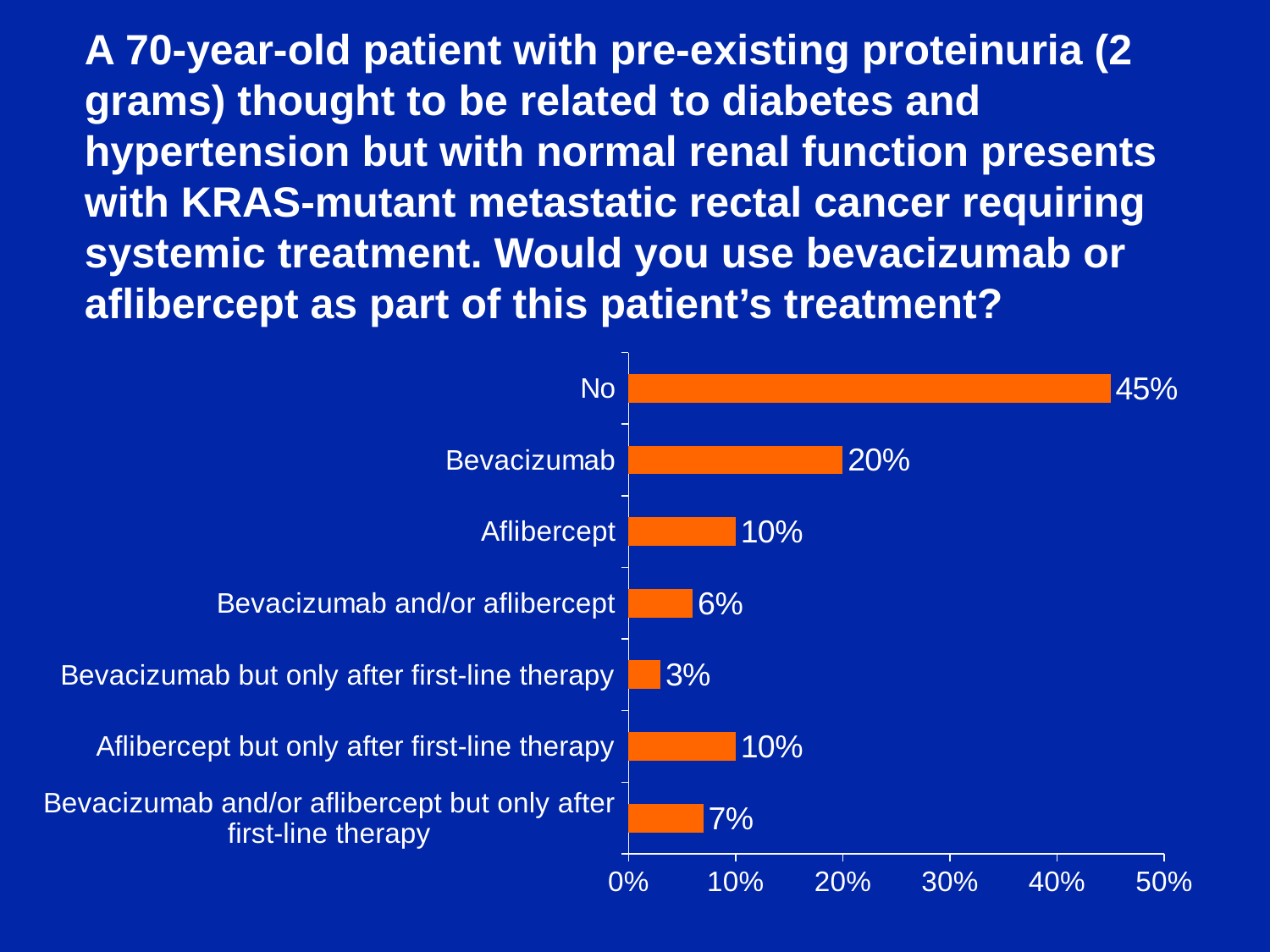

A 70-year-old patient with pre-existing proteinuria (2 grams) thought to be related to diabetes and hypertension but with normal renal function presents with KRAS-mutant metastatic rectal cancer requiring systemic treatment. Would you use bevacizumab or aflibercept as part of this patient’s treatment?

### Chart

| Category | Series 1 |
|---|---|
| Bevacizumab and/or aflibercept but only after first-line therapy | 0.07 |
| Aflibercept but only after first-line therapy | 0.1 |
| Bevacizumab but only after first-line therapy | 0.03 |
| Bevacizumab and/or aflibercept | 0.06 |
| Aflibercept | 0.1 |
| Bevacizumab | 0.2 |
| No | 0.45 |